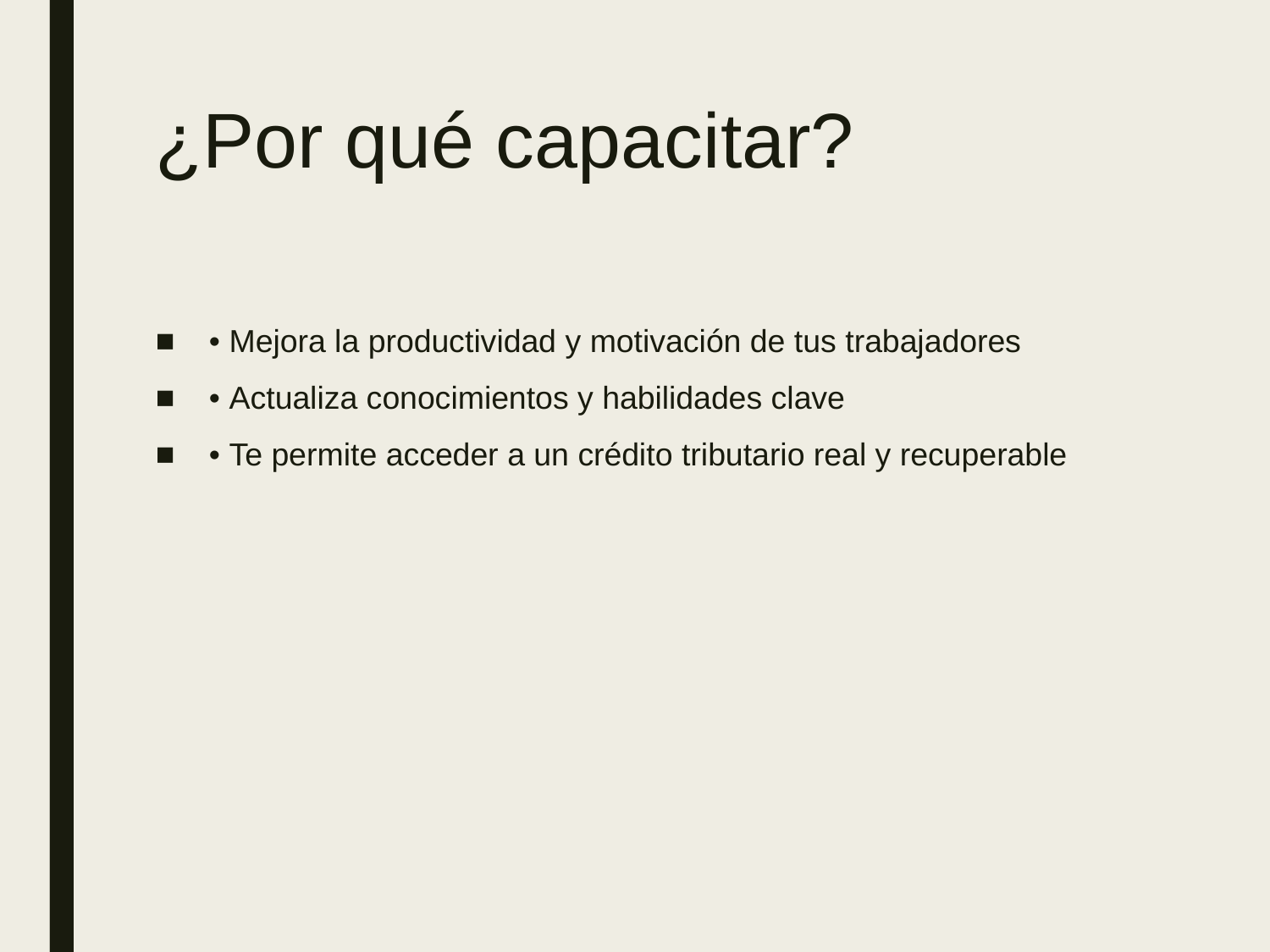

# ¿Por qué capacitar?
• Mejora la productividad y motivación de tus trabajadores
• Actualiza conocimientos y habilidades clave
• Te permite acceder a un crédito tributario real y recuperable